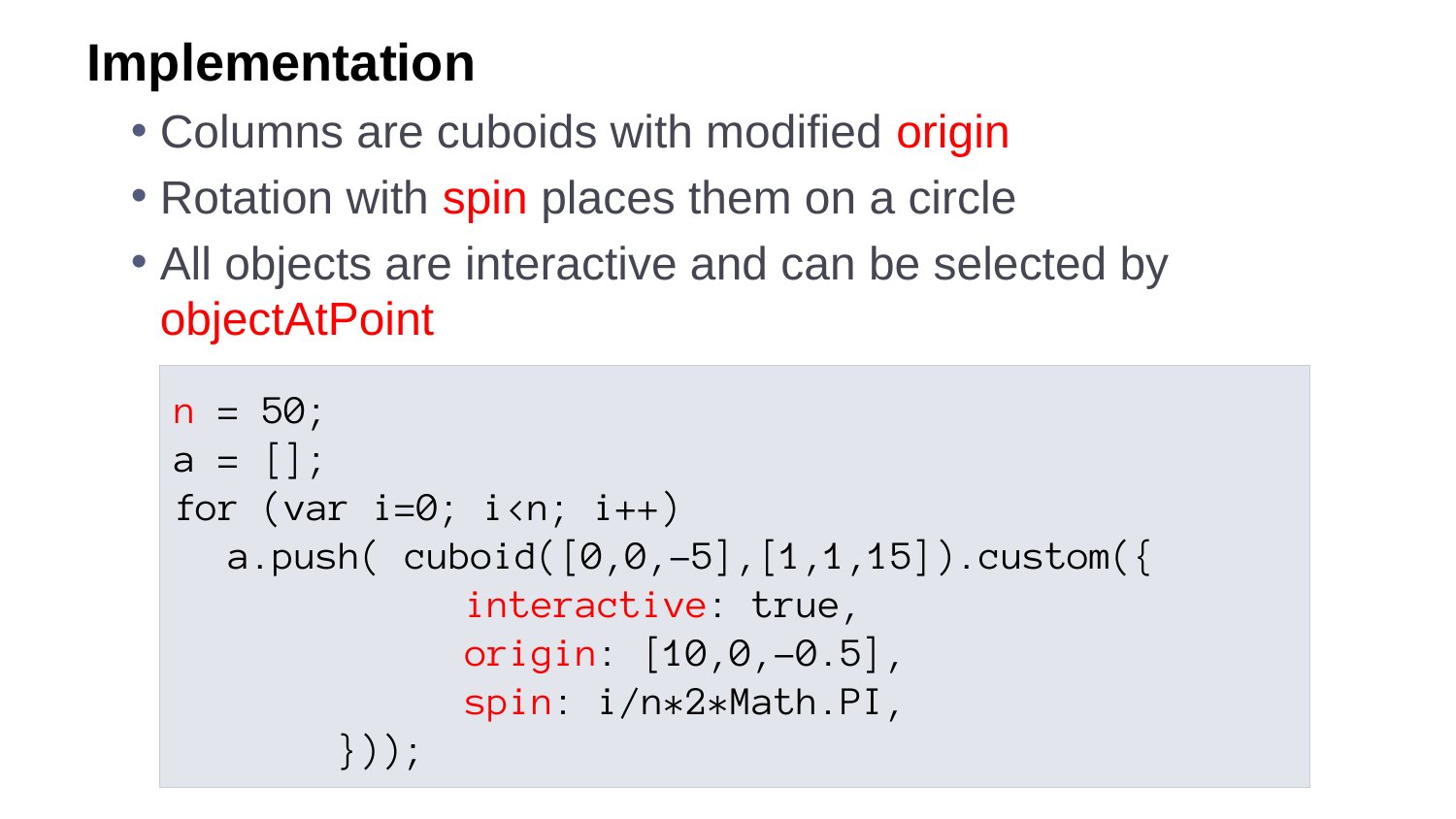

Implementation
Columns are cuboids with modified origin
Rotation with spin places them on a circle
All objects are interactive and can be selected by objectAtPoint
n = 50;
a = [];
for (var i=0; i<n; i++)
	a.push( cuboid([0,0,-5],[1,1,15]).custom({
				interactive: true,
				origin: [10,0,-0.5],
				spin: i/n*2*Math.PI,
			}));